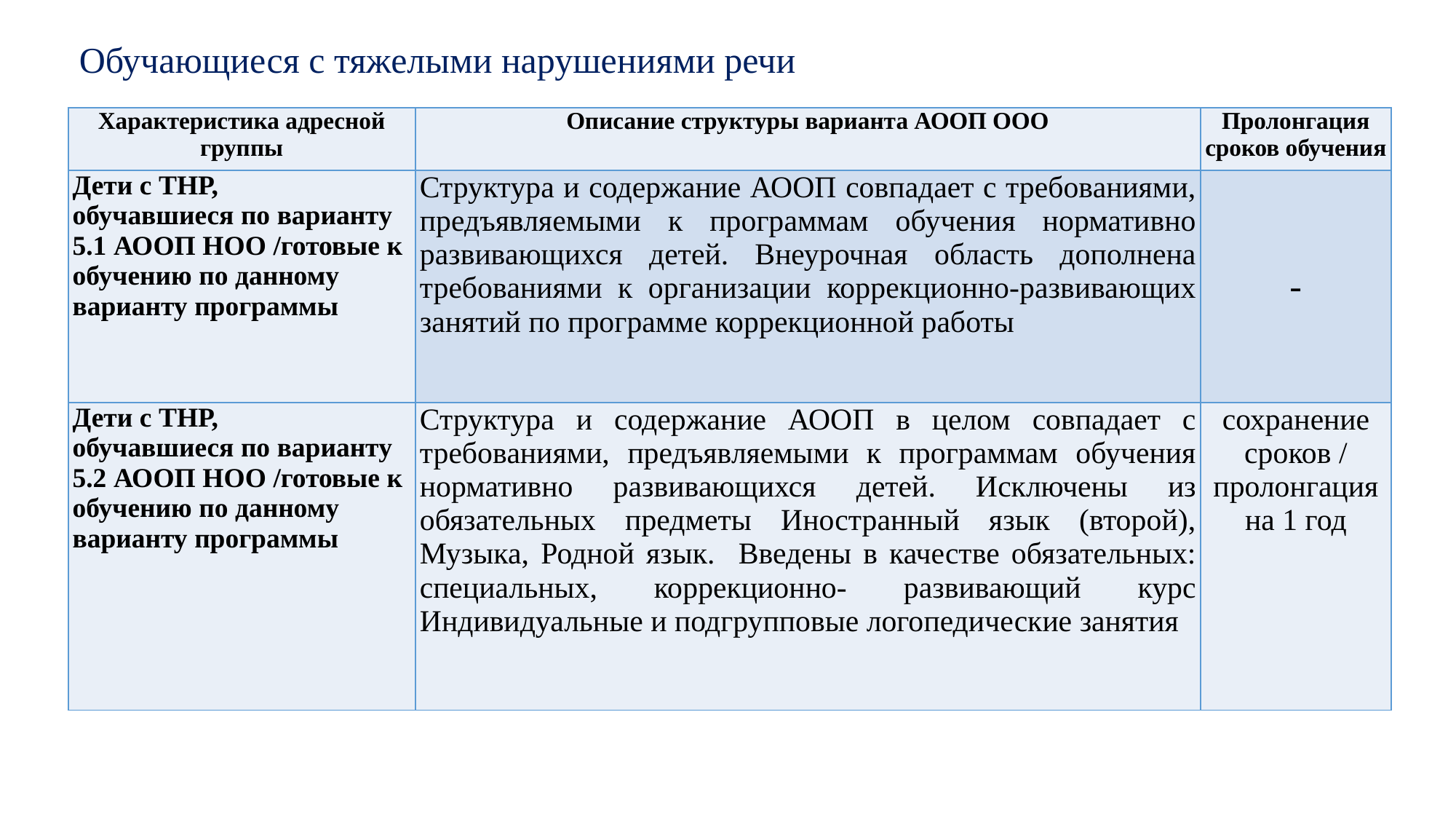

Обучающиеся с тяжелыми нарушениями речи
| Характеристика адресной группы | Описание структуры варианта АООП ООО | Пролонгация сроков обучения |
| --- | --- | --- |
| Дети с ТНР, обучавшиеся по варианту 5.1 АООП НОО /готовые к обучению по данному варианту программы | Структура и содержание АООП совпадает с требованиями, предъявляемыми к программам обучения нормативно развивающихся детей. Внеурочная область дополнена требованиями к организации коррекционно-развивающих занятий по программе коррекционной работы | - |
| Дети с ТНР, обучавшиеся по варианту 5.2 АООП НОО /готовые к обучению по данному варианту программы | Структура и содержание АООП в целом совпадает с требованиями, предъявляемыми к программам обучения нормативно развивающихся детей. Исключены из обязательных предметы Иностранный язык (второй), Музыка, Родной язык. Введены в качестве обязательных: специальных, коррекционно- развивающий курс Индивидуальные и подгрупповые логопедические занятия | сохранение сроков / пролонгация на 1 год |